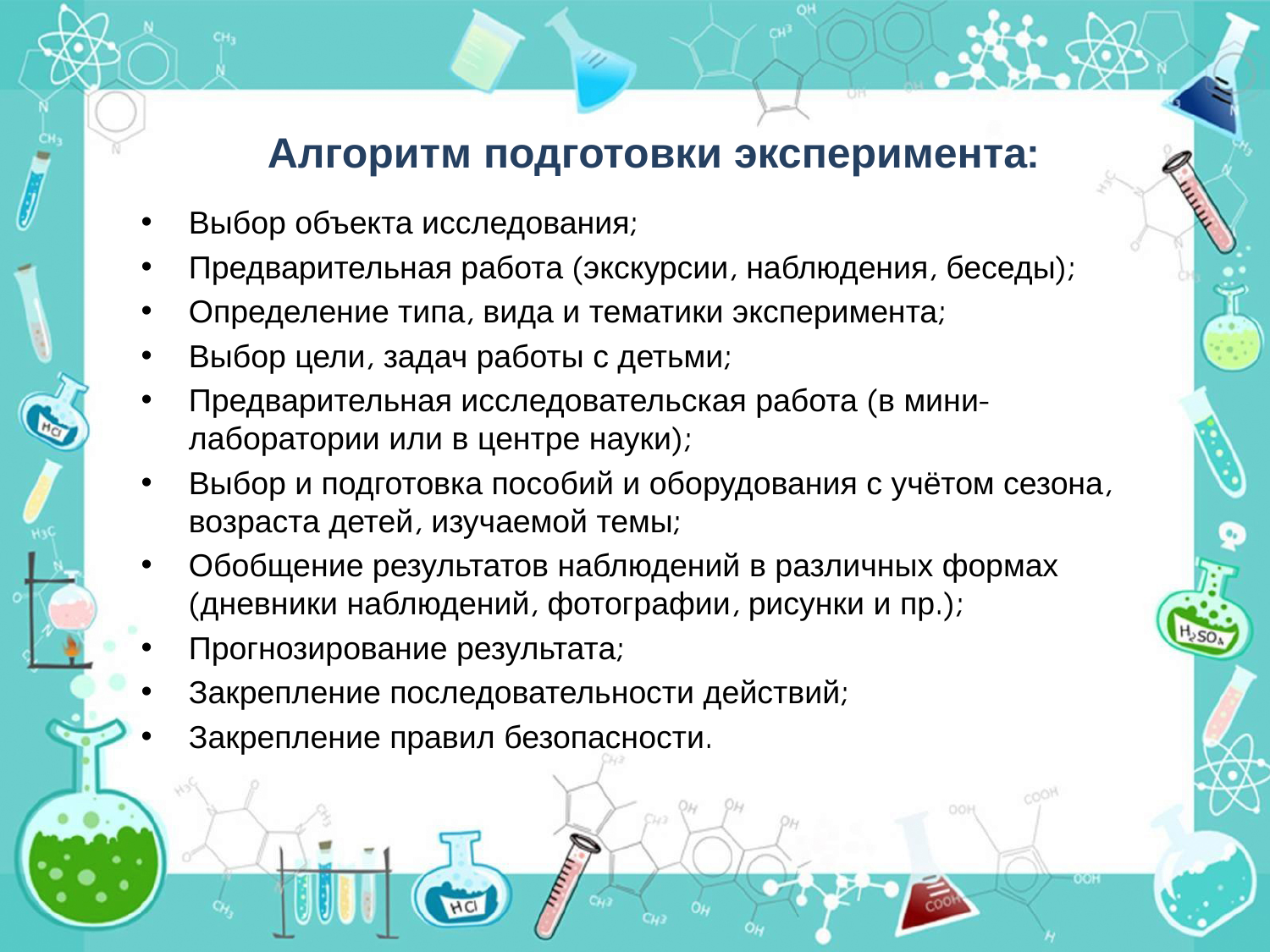

# Алгоритм подготовки эксперимента:
Выбор объекта исследования;
Предварительная работа (экскурсии, наблюдения, беседы);
Определение типа, вида и тематики эксперимента;
Выбор цели, задач работы с детьми;
Предварительная исследовательская работа (в мини-лаборатории или в центре науки);
Выбор и подготовка пособий и оборудования с учётом сезона, возраста детей, изучаемой темы;
Обобщение результатов наблюдений в различных формах (дневники наблюдений, фотографии, рисунки и пр.);
Прогнозирование результата;
Закрепление последовательности действий;
Закрепление правил безопасности.